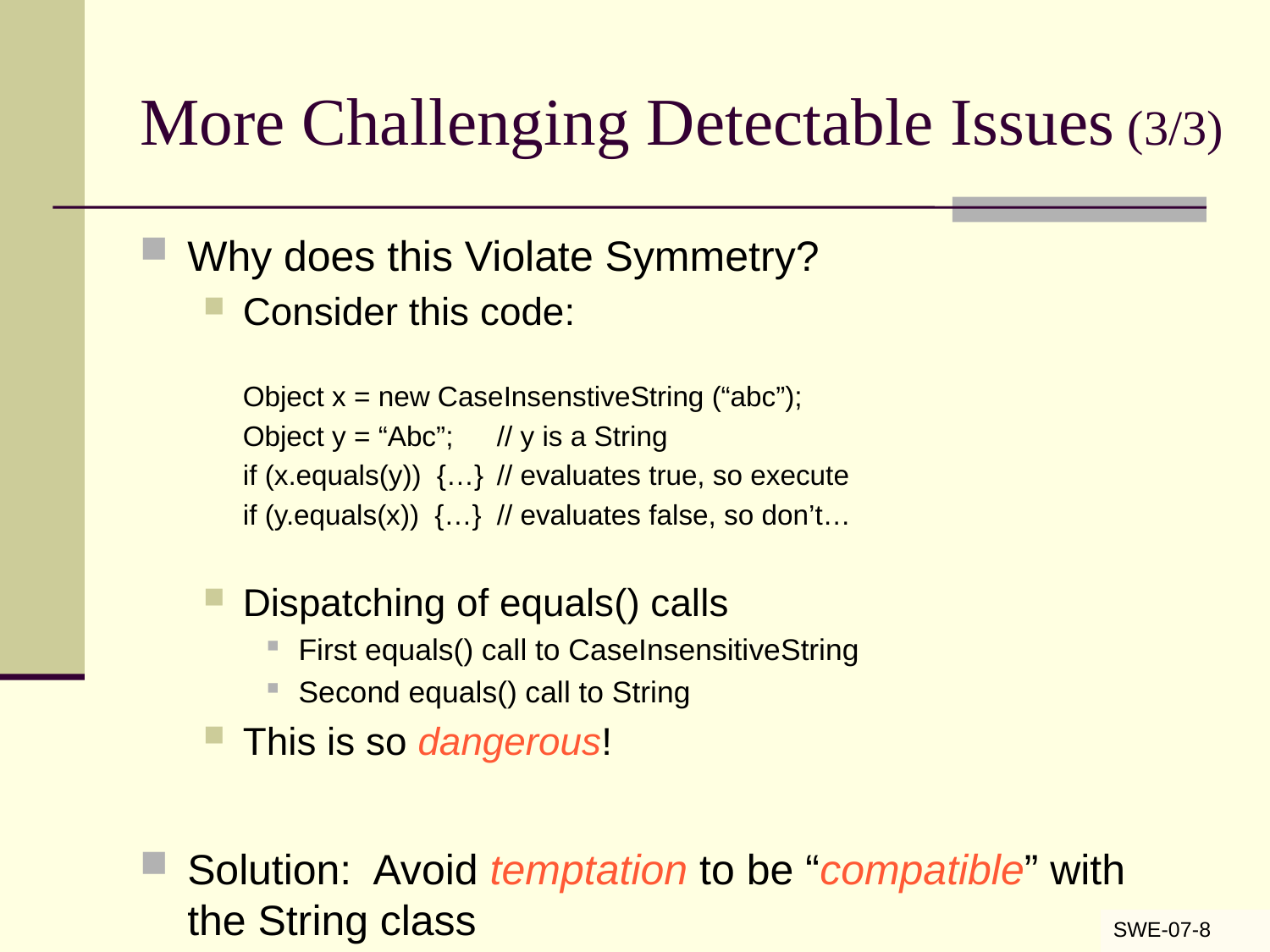

# More Challenging Detectable Issues (3/3)
Why does this Violate Symmetry?
Consider this code:

	Object x = new CaseInsenstiveString (“abc”);
	Object y = “Abc”;	// y is a String
	if (x.equals(y))  {…}	// evaluates true, so execute
	if (y.equals(x))  {…}	// evaluates false, so don’t…

Dispatching of equals() calls
First equals() call to CaseInsensitiveString
Second equals() call to String
This is so dangerous!

Solution:  Avoid temptation to be “compatible” with the String class